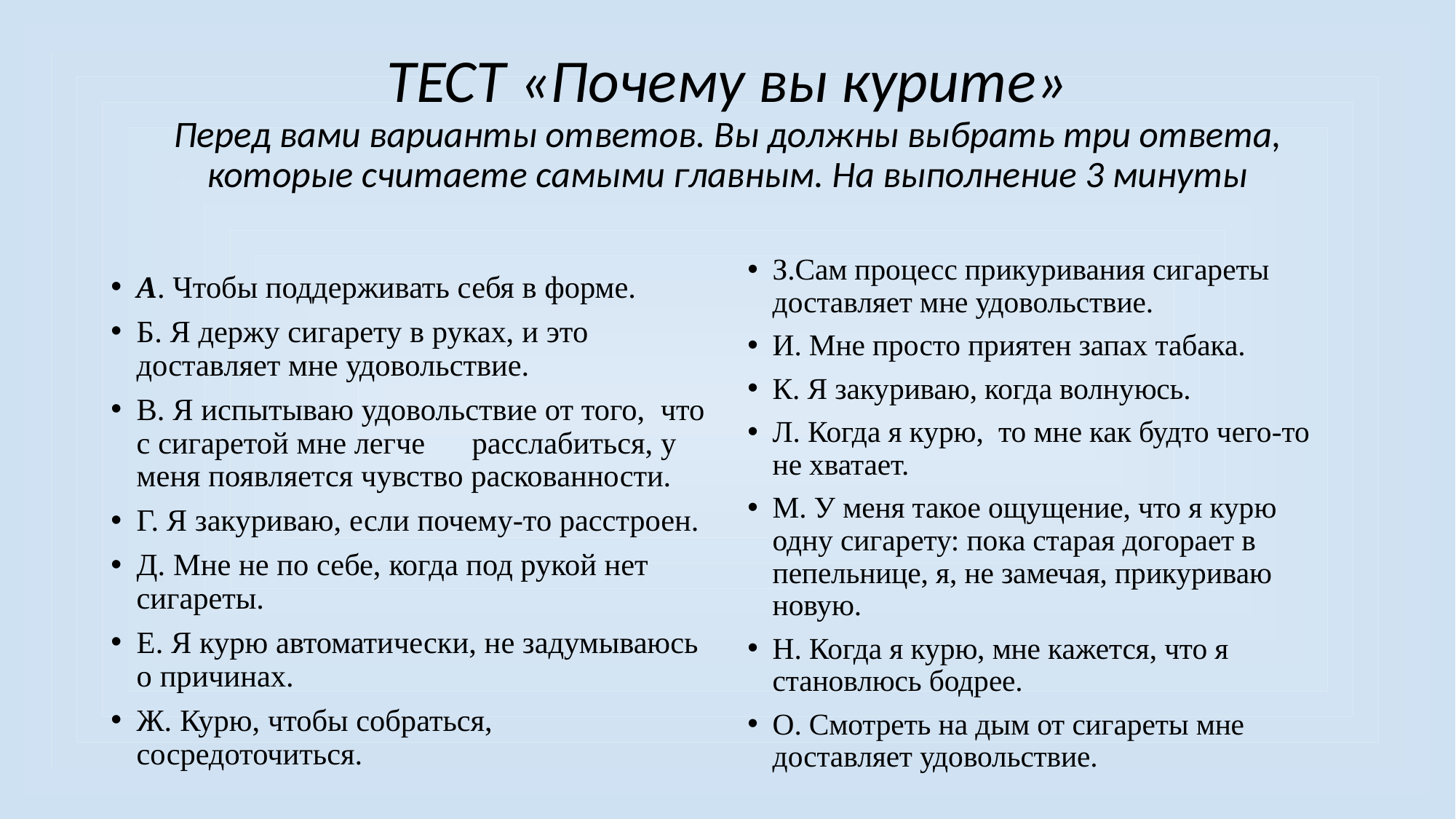

ТЕСТ «Почему вы курите»
Перед вами варианты ответов. Вы должны выбрать три ответа, которые считаете самыми главным. На выполнение 3 минуты

З.Сам процесс прикуривания сигареты доставляет мне удовольствие.
И. Мне просто приятен запах табака.
К. Я закуриваю, когда волнуюсь.
Л. Когда я курю,  то мне как будто чего-то не хватает.
М. У меня такое ощущение, что я курю одну сигарету: пока старая догорает в пепельнице, я, не замечая, прикуриваю новую.
Н. Когда я курю, мне кажется, что я становлюсь бодрее.
О. Смотреть на дым от сигареты мне доставляет удовольствие.

А. Чтобы поддерживать себя в форме.
Б. Я держу сигарету в руках, и это доставляет мне удовольствие.
В. Я испытываю удовольствие от того,  что с сигаретой мне легче      расслабиться, у меня появляется чувство раскованности.
Г. Я закуриваю, если почему-то расстроен.
Д. Мне не по себе, когда под рукой нет сигареты.
Е. Я курю автоматически, не задумываюсь о причинах.
Ж. Курю, чтобы собраться, сосредоточиться.